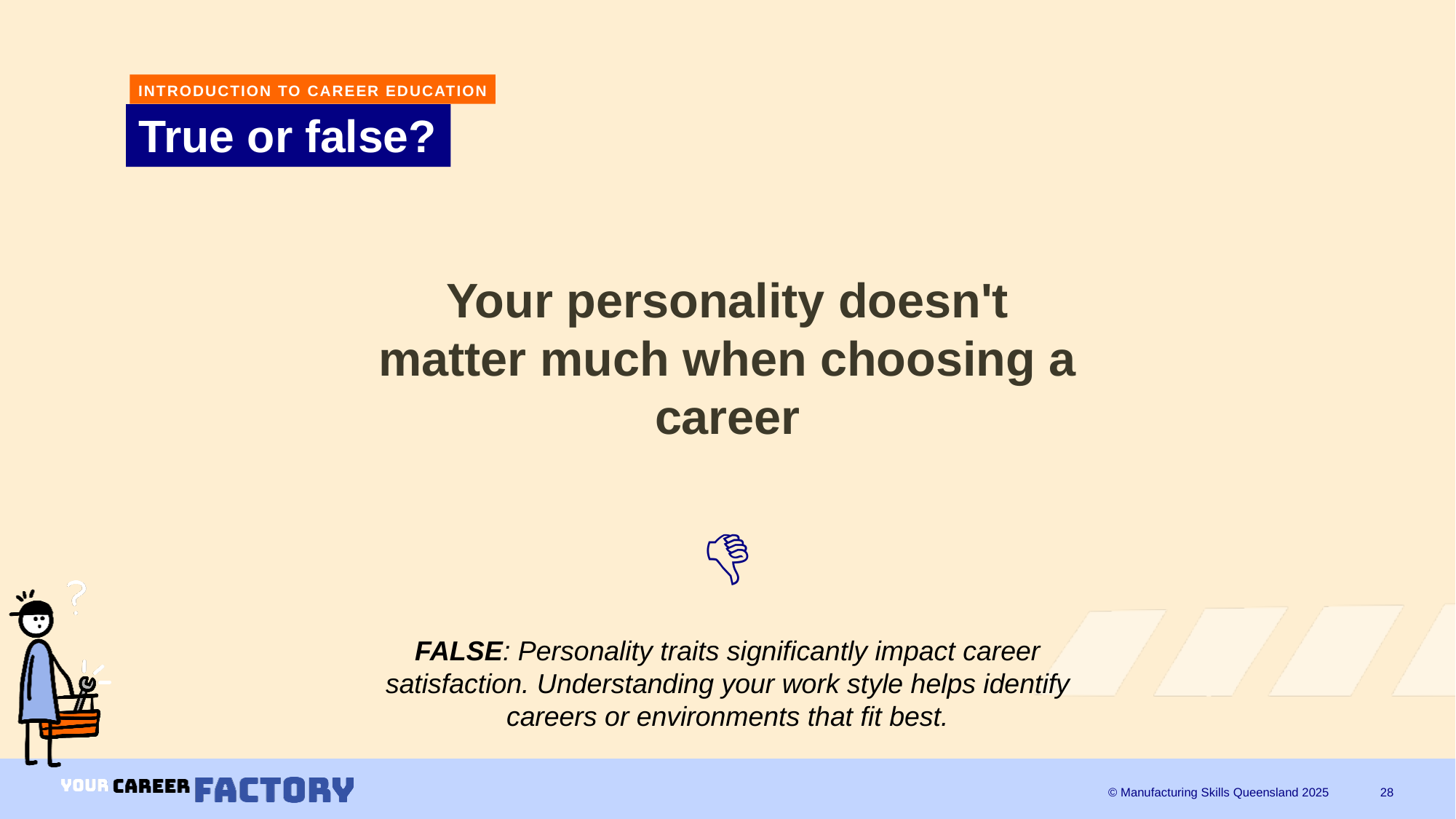

INTRODUCTION TO CAREER EDUCATION
# True or false?
Your personality doesn't matter much when choosing a career

👎

FALSE: Personality traits significantly impact career satisfaction. Understanding your work style helps identify careers or environments that fit best.